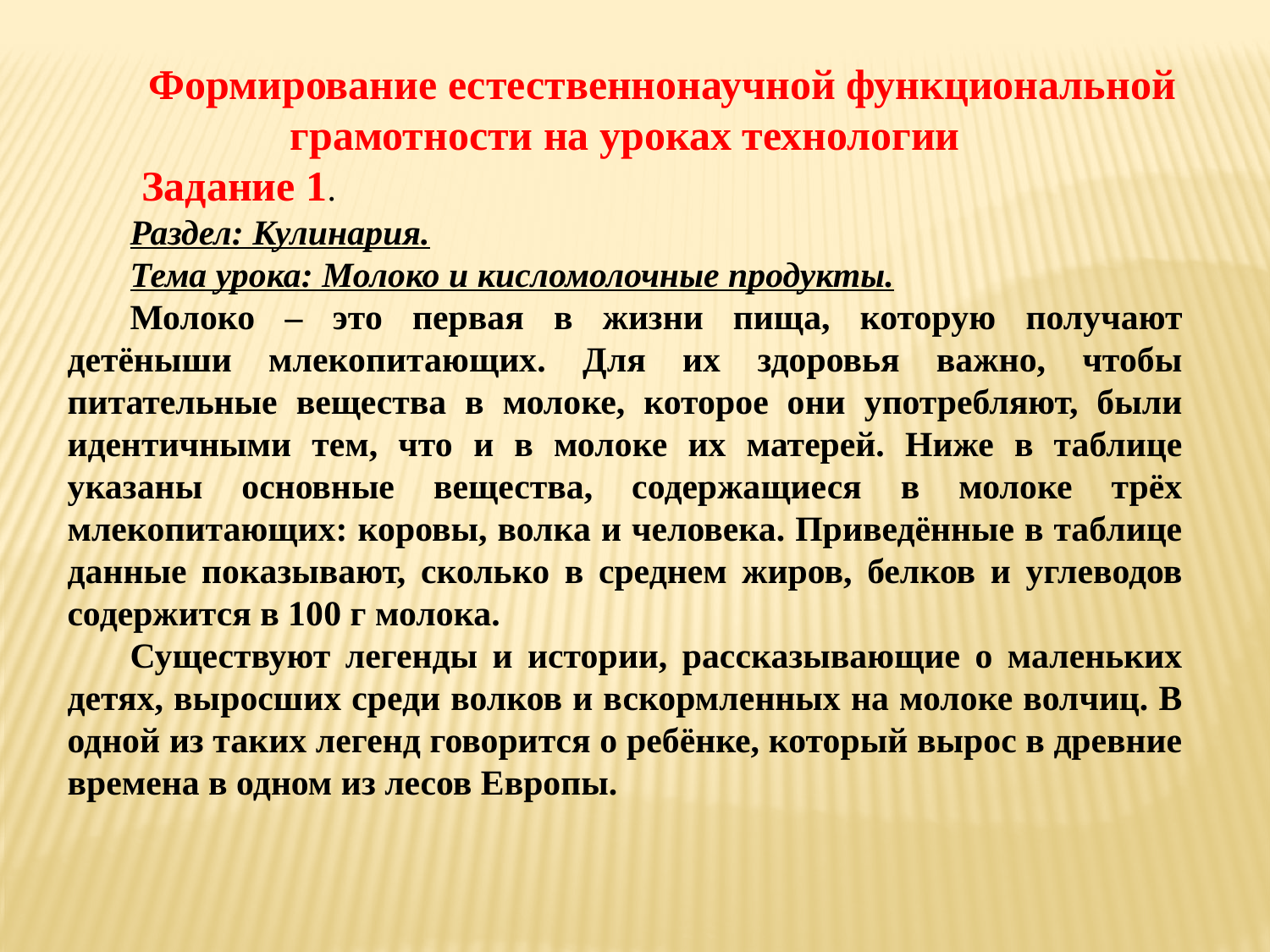

Формирование естественнонаучной функциональной грамотности на уроках технологии
 Задание 1.
Раздел: Кулинария.
Тема урока: Молоко и кисломолочные продукты.
Молоко – это первая в жизни пища, которую получают детёныши млекопитающих. Для их здоровья важно, чтобы питательные вещества в молоке, которое они употребляют, были идентичными тем, что и в молоке их матерей. Ниже в таблице указаны основные вещества, содержащиеся в молоке трёх млекопитающих: коровы, волка и человека. Приведённые в таблице данные показывают, сколько в среднем жиров, белков и углеводов содержится в 100 г молока.
Существуют легенды и истории, рассказывающие о маленьких детях, выросших среди волков и вскормленных на молоке волчиц. В одной из таких легенд говорится о ребёнке, который вырос в древние времена в одном из лесов Европы.